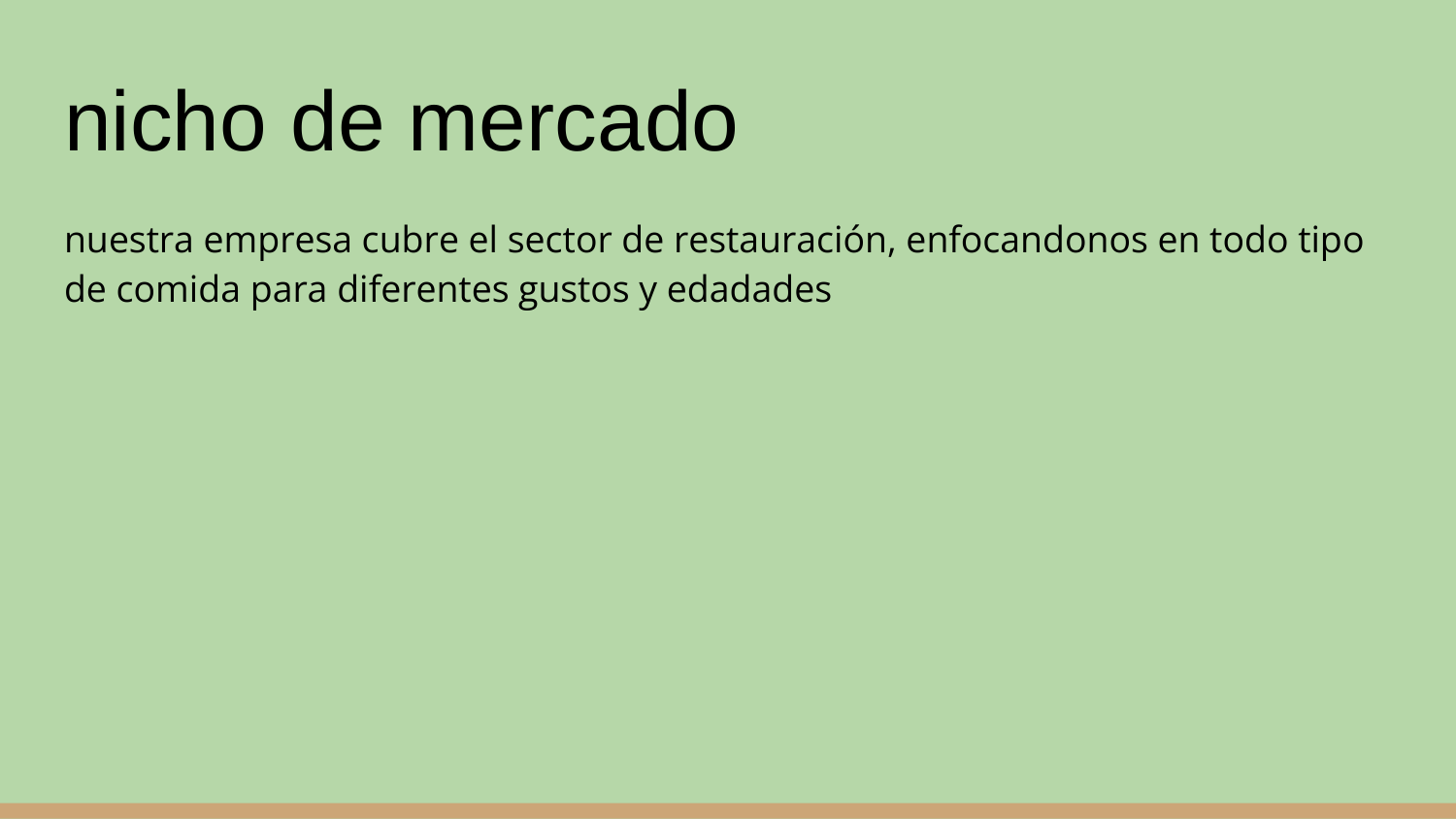

# nicho de mercado
nuestra empresa cubre el sector de restauración, enfocandonos en todo tipo de comida para diferentes gustos y edadades